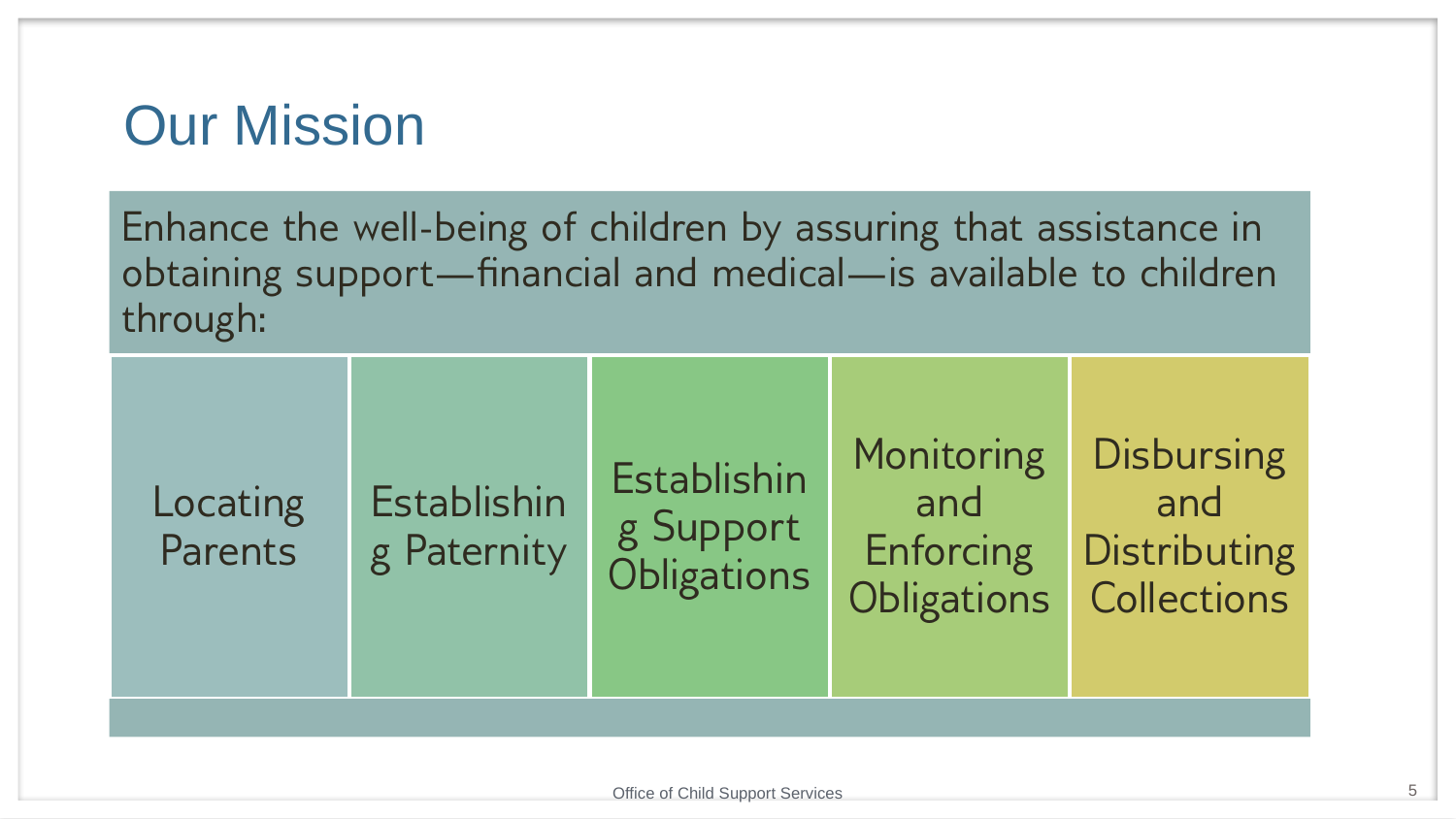

# Our Mission
Enhance the well-being of children by assuring that assistance in obtaining support—financial and medical—is available to children through:
Locating Parents
Establishing Paternity
Establishing Support Obligations
Monitoring and Enforcing Obligations
Disbursing and Distributing Collections
5